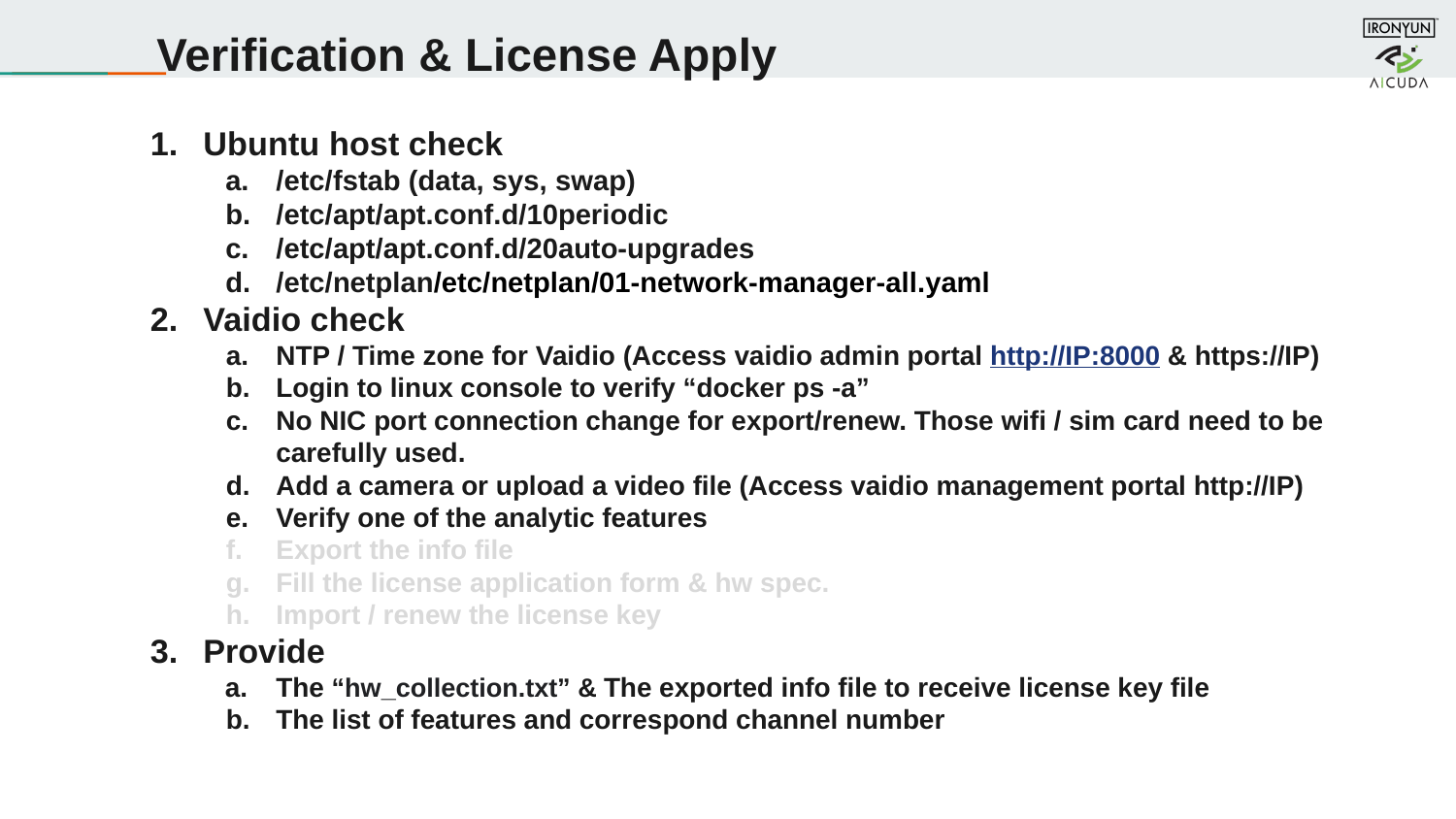

Verification & License Apply
# Ubuntu host check
/etc/fstab (data, sys, swap)
/etc/apt/apt.conf.d/10periodic
/etc/apt/apt.conf.d/20auto-upgrades
/etc/netplan/etc/netplan/01-network-manager-all.yaml
Vaidio check
NTP / Time zone for Vaidio (Access vaidio admin portal http://IP:8000 & https://IP)
Login to linux console to verify “docker ps -a”
No NIC port connection change for export/renew. Those wifi / sim card need to be carefully used.
Add a camera or upload a video file (Access vaidio management portal http://IP)
Verify one of the analytic features
Export the info file
Fill the license application form & hw spec.
Import / renew the license key
Provide
The “hw_collection.txt” & The exported info file to receive license key file
The list of features and correspond channel number